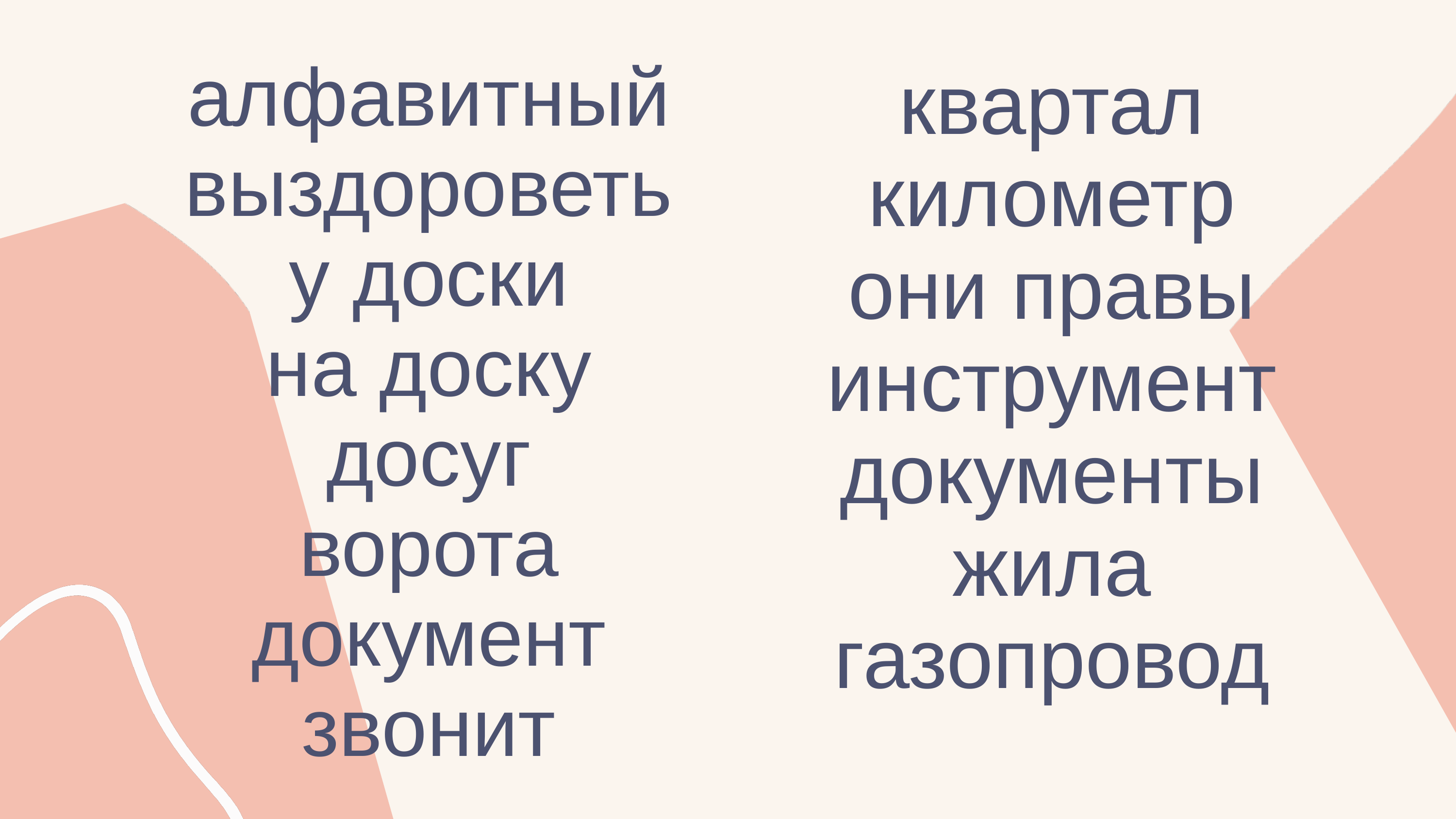

алфавитный
выздороветь
у доски
на доску
досуг
ворота
документ
звонит

квартал
километр
они правы
инструмент
документы
жила
газопровод